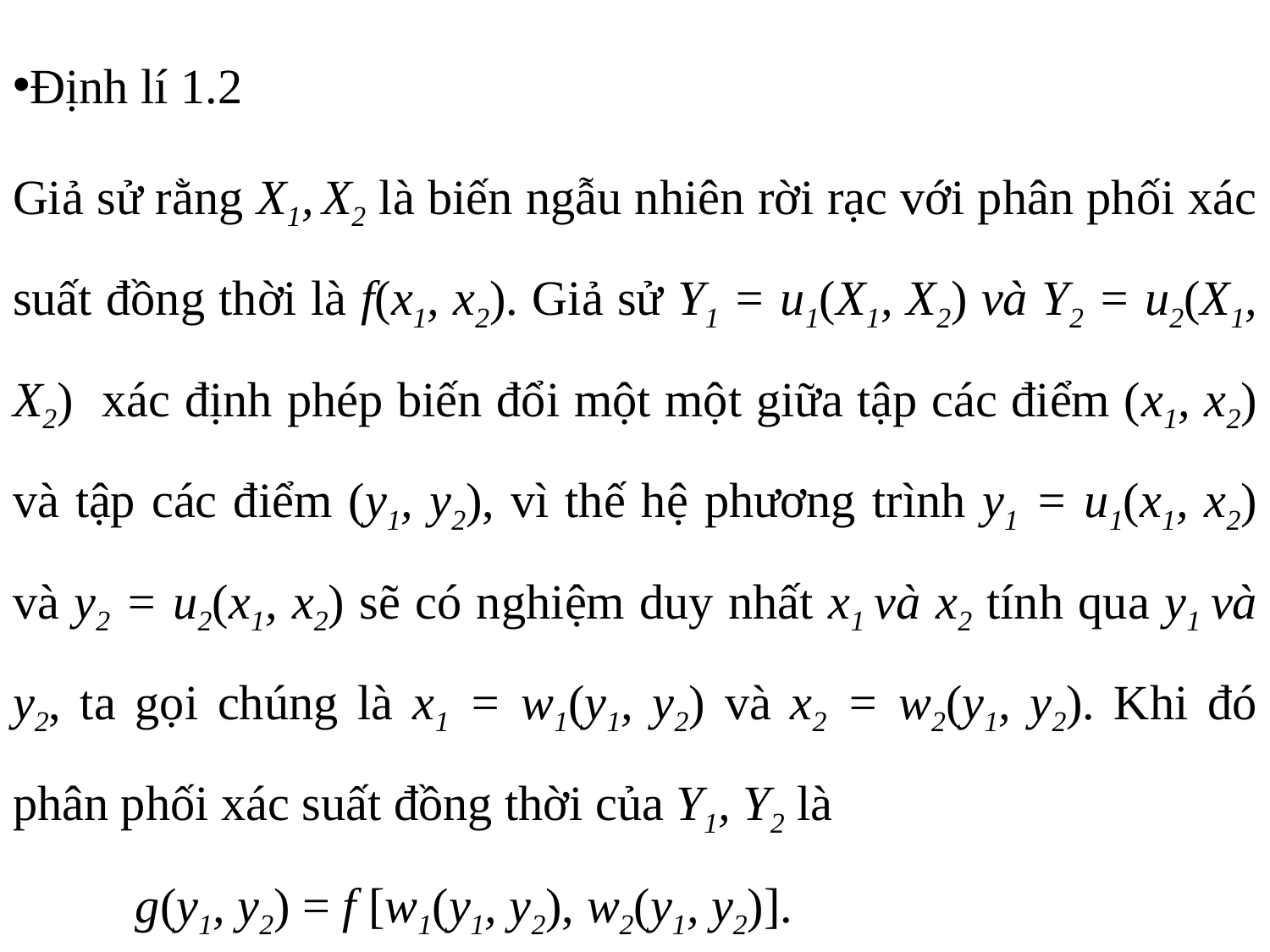

Định lí 1.2
Giả sử rằng X1, X2 là biến ngẫu nhiên rời rạc với phân phối xác suất đồng thời là f(x1, x2). Giả sử Y1 = u1(X1, X2) và Y2 = u2(X1, X2)  xác định phép biến đổi một một giữa tập các điểm (x1, x2) và tập các điểm (y1, y2), vì thế hệ phương trình y1 = u1(x1, x2) và y2 = u2(x1, x2) sẽ có nghiệm duy nhất x1 và x2 tính qua y1 và y2, ta gọi chúng là x1 = w1(y1, y2) và x2 = w2(y1, y2). Khi đó phân phối xác suất đồng thời của Y1, Y2 là
          g(y1, y2) = f [w1(y1, y2), w2(y1, y2)].